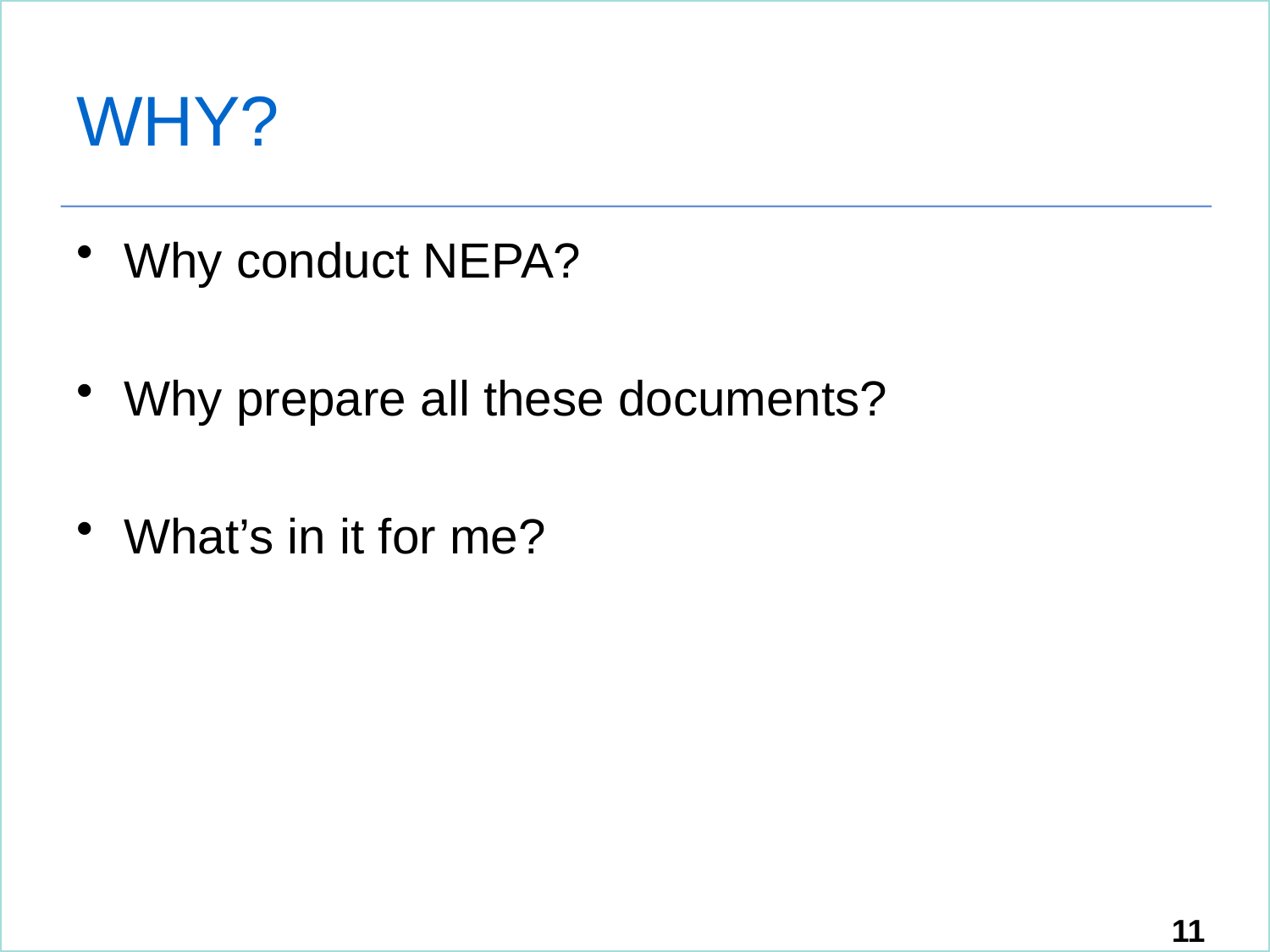

# WHY?
Why conduct NEPA?

Why prepare all these documents?

What’s in it for me?

11